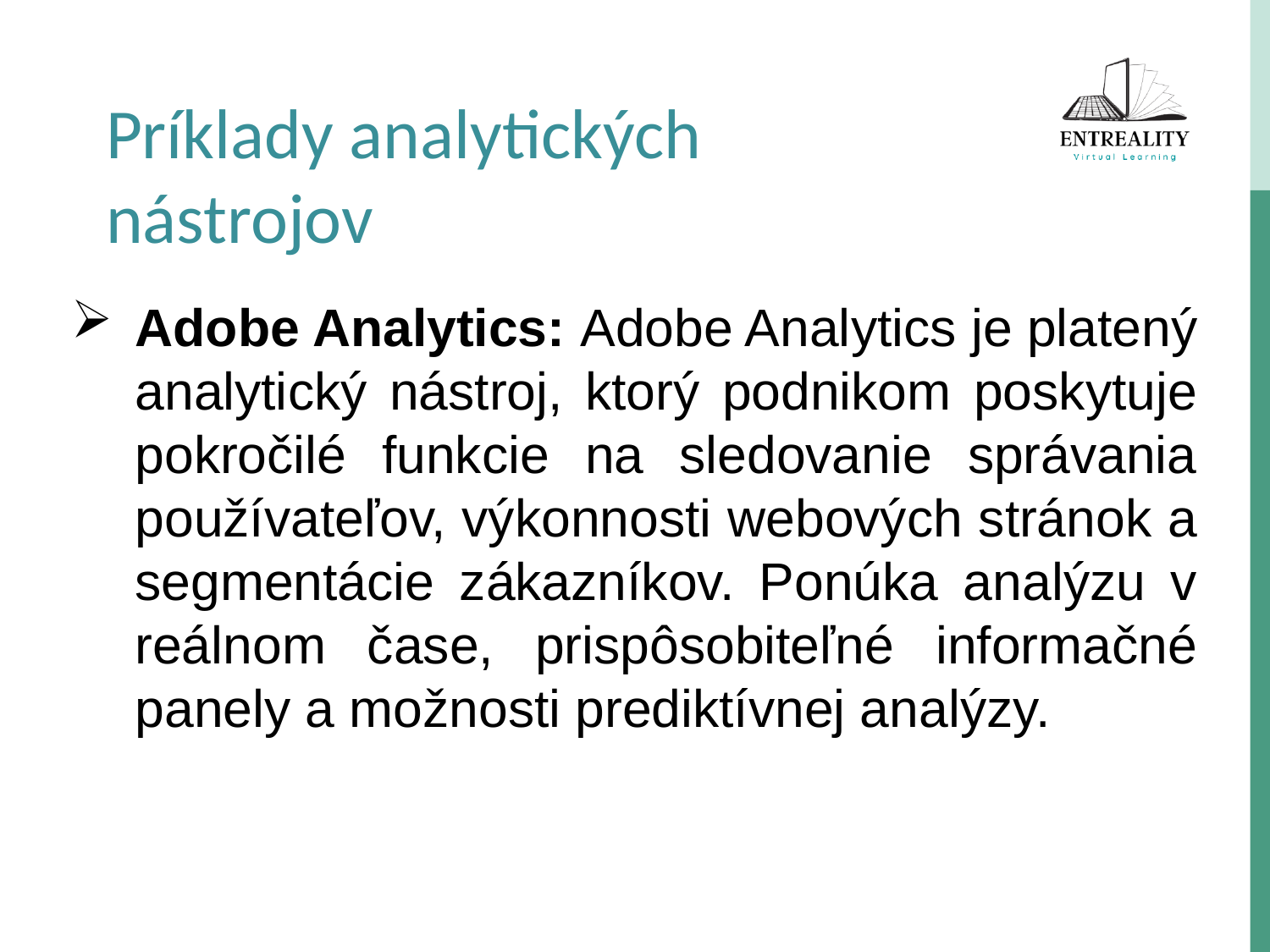

Príklady analytických nástrojov

Adobe Analytics: Adobe Analytics je platený analytický nástroj, ktorý podnikom poskytuje pokročilé funkcie na sledovanie správania používateľov, výkonnosti webových stránok a segmentácie zákazníkov. Ponúka analýzu v reálnom čase, prispôsobiteľné informačné panely a možnosti prediktívnej analýzy.